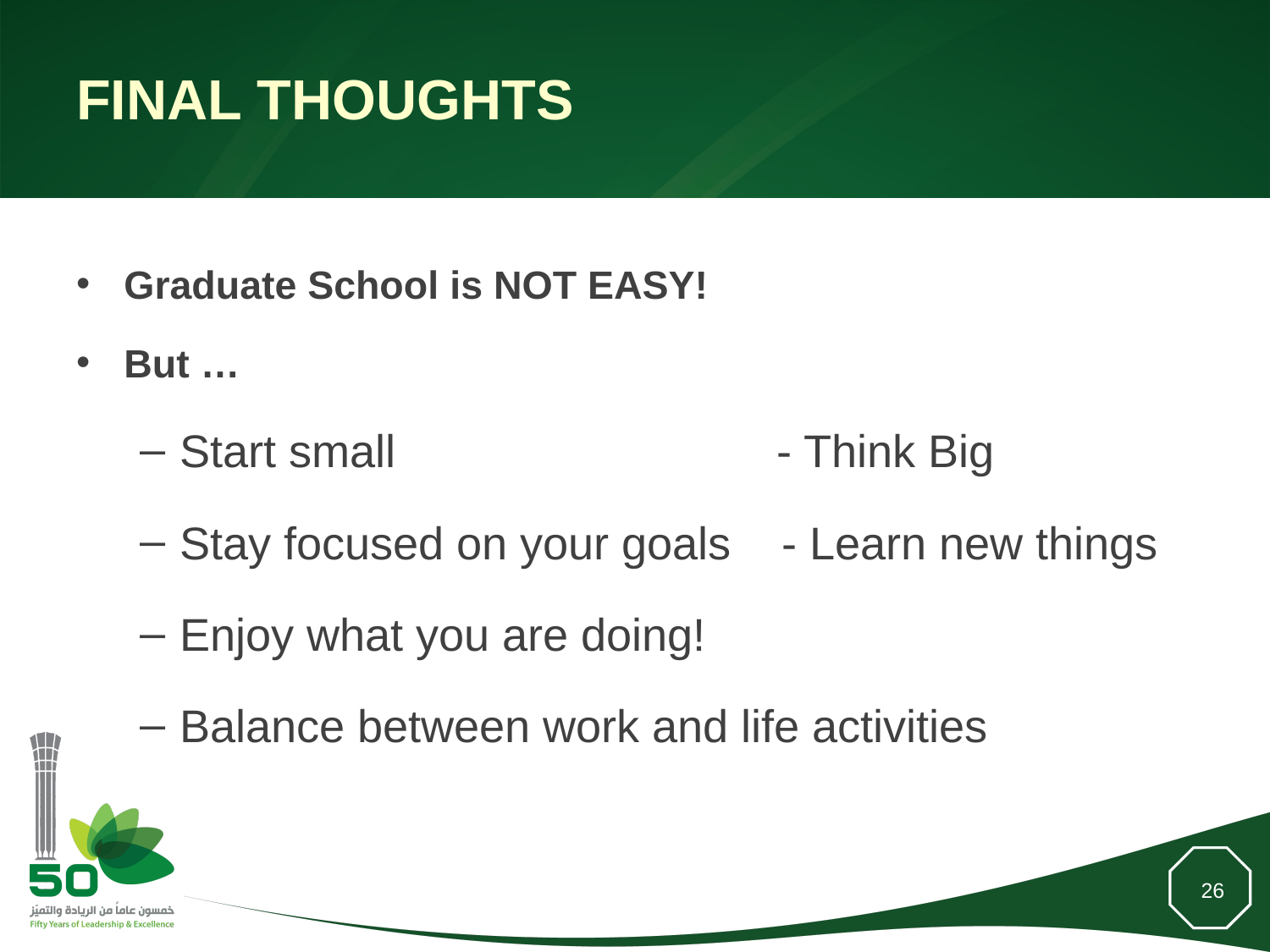

# Final thoughts
Graduate School is NOT EASY!
But …
Start small                              - Think Big
Stay focused on your goals    - Learn new things
Enjoy what you are doing!
Balance between work and life activities
26